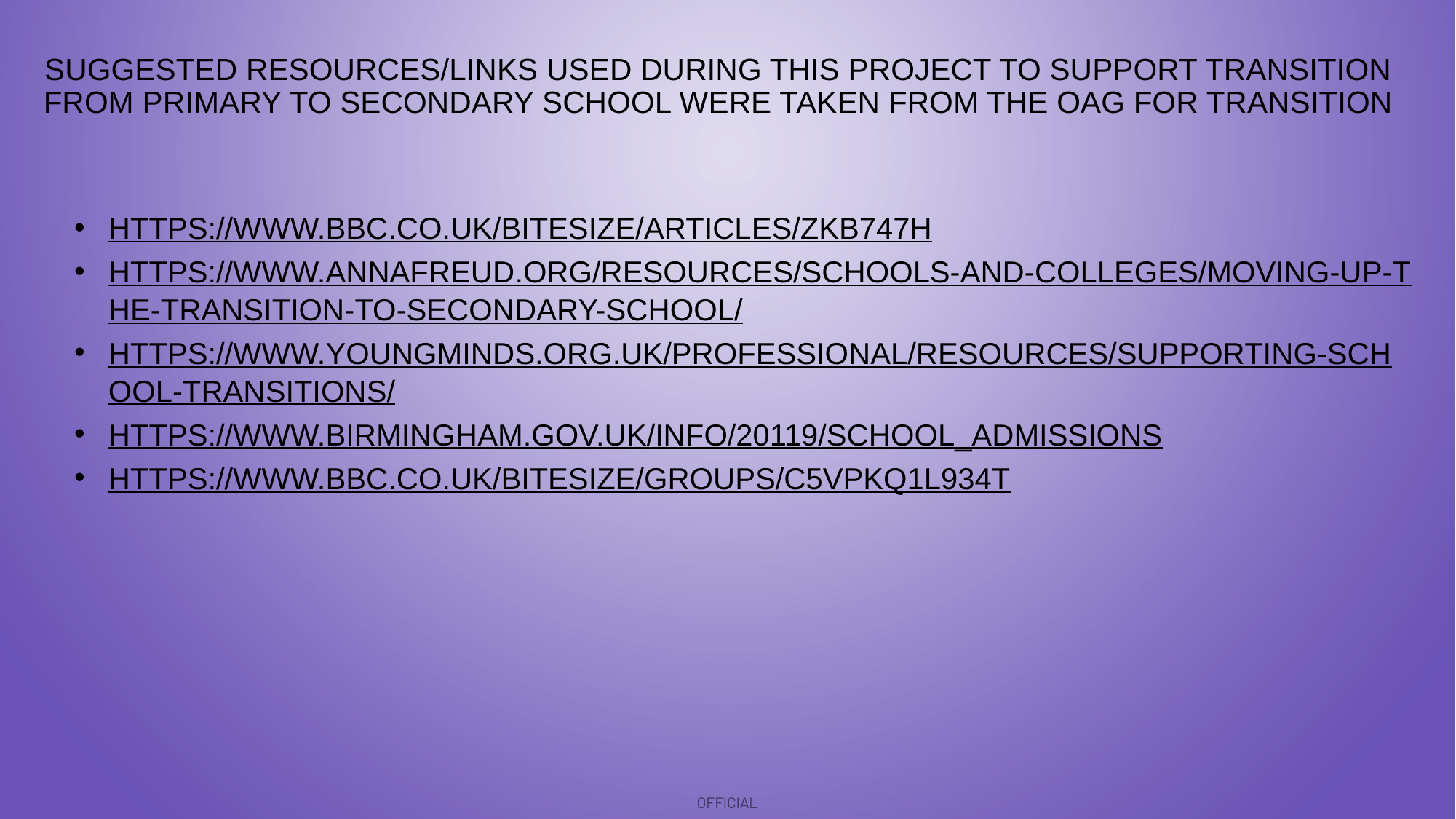

# Suggested resources/links used during this project to support transition from primary to secondary school were taken from the oag for transition
https://www.bbc.co.uk/bitesize/articles/zkb747h
https://www.annafreud.org/resources/schools-and-colleges/moving-up-the-transition-to-secondary-school/
https://www.youngminds.org.uk/professional/resources/supporting-school-transitions/
https://www.birmingham.gov.uk/info/20119/school_admissions
https://www.bbc.co.uk/bitesize/groups/c5vpkq1l934t